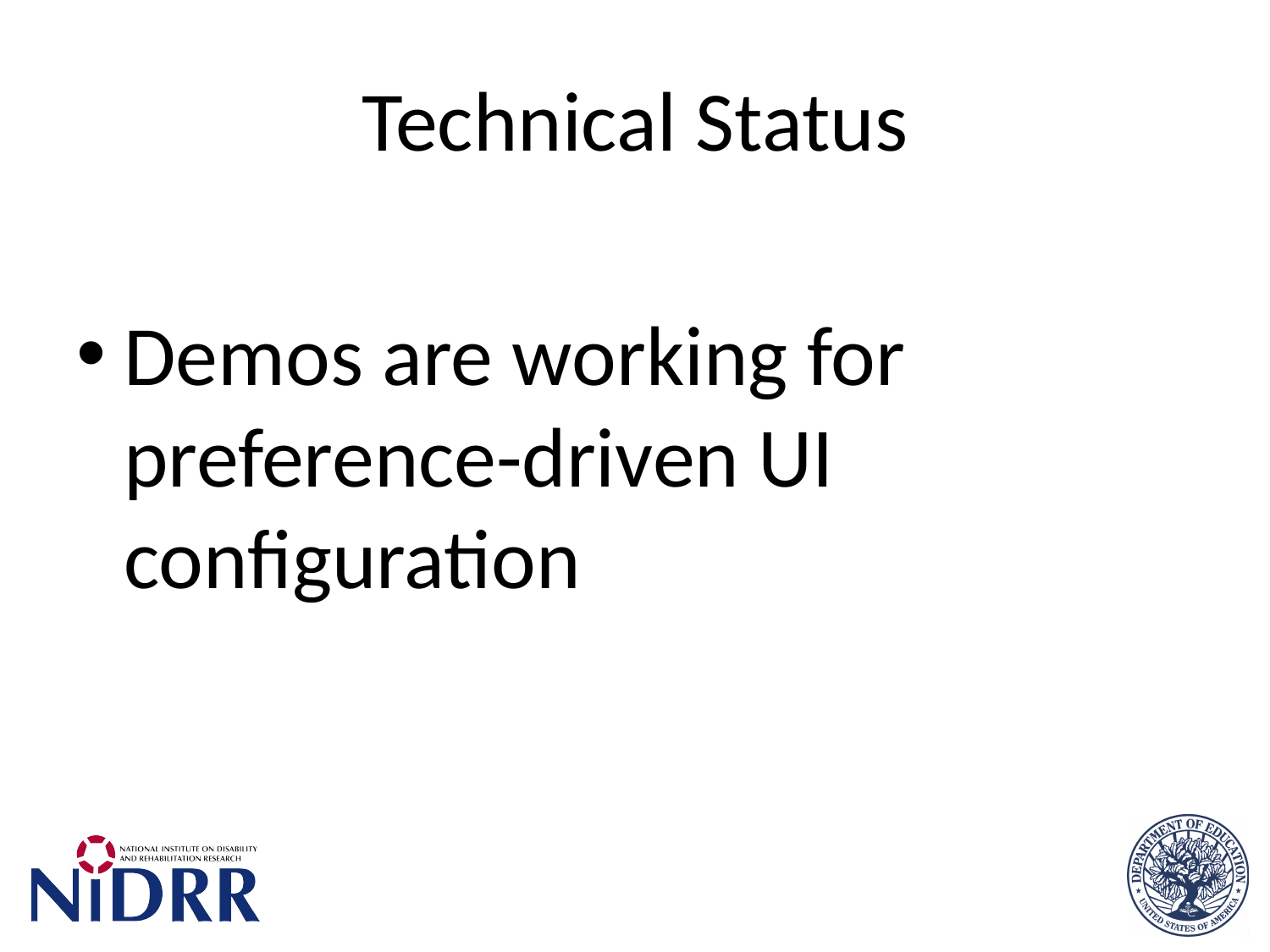

# Technical Status

Demos are working for preference-driven UI configuration